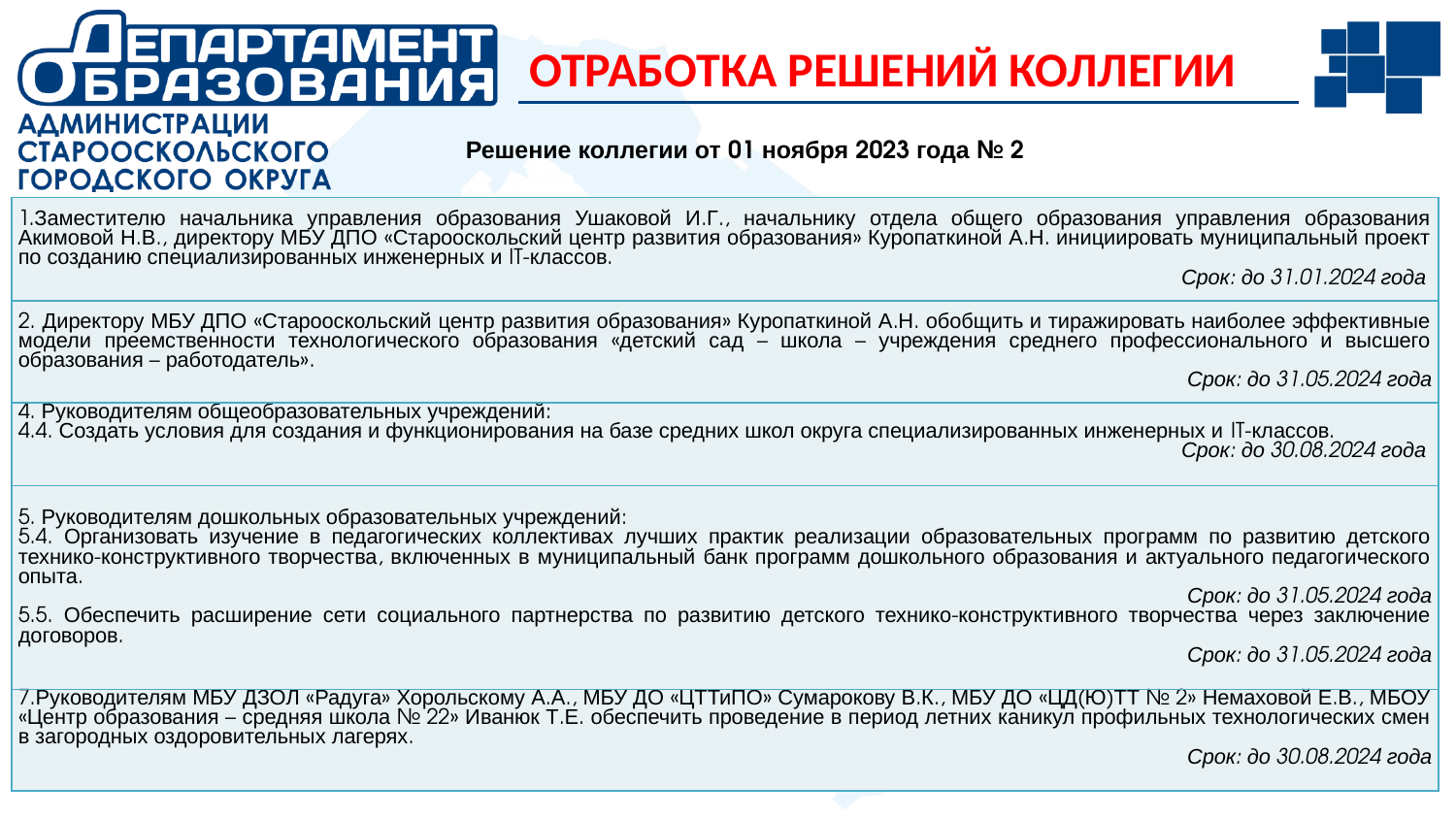

ОТРАБОТКА РЕШЕНИЙ КОЛЛЕГИИ
Решение коллегии от 01 ноября 2023 года № 2

| Заместителю начальника управления образования Ушаковой И.Г., начальнику отдела общего образования управления образования Акимовой Н.В., директору МБУ ДПО «Старооскольский центр развития образования» Куропаткиной А.Н. инициировать муниципальный проект по созданию специализированных инженерных и IT-классов. Срок: до 31.01.2024 года |
| --- |
| 2. Директору МБУ ДПО «Старооскольский центр развития образования» Куропаткиной А.Н. обобщить и тиражировать наиболее эффективные модели преемственности технологического образования «детский сад – школа – учреждения среднего профессионального и высшего образования – работодатель». Срок: до 31.05.2024 года |
| 4. Руководителям общеобразовательных учреждений: 4.4. Создать условия для создания и функционирования на базе средних школ округа специализированных инженерных и IT-классов. Срок: до 30.08.2024 года |
| 5. Руководителям дошкольных образовательных учреждений: 5.4. Организовать изучение в педагогических коллективах лучших практик реализации образовательных программ по развитию детского технико-конструктивного творчества, включенных в муниципальный банк программ дошкольного образования и актуального педагогического опыта. Срок: до 31.05.2024 года 5.5. Обеспечить расширение сети социального партнерства по развитию детского технико-конструктивного творчества через заключение договоров. Срок: до 31.05.2024 года |
| 7.Руководителям МБУ ДЗОЛ «Радуга» Хорольскому А.А., МБУ ДО «ЦТТиПО» Сумарокову В.К., МБУ ДО «ЦД(Ю)ТТ № 2» Немаховой Е.В., МБОУ «Центр образования – средняя школа № 22» Иванюк Т.Е. обеспечить проведение в период летних каникул профильных технологических смен в загородных оздоровительных лагерях. Срок: до 30.08.2024 года |